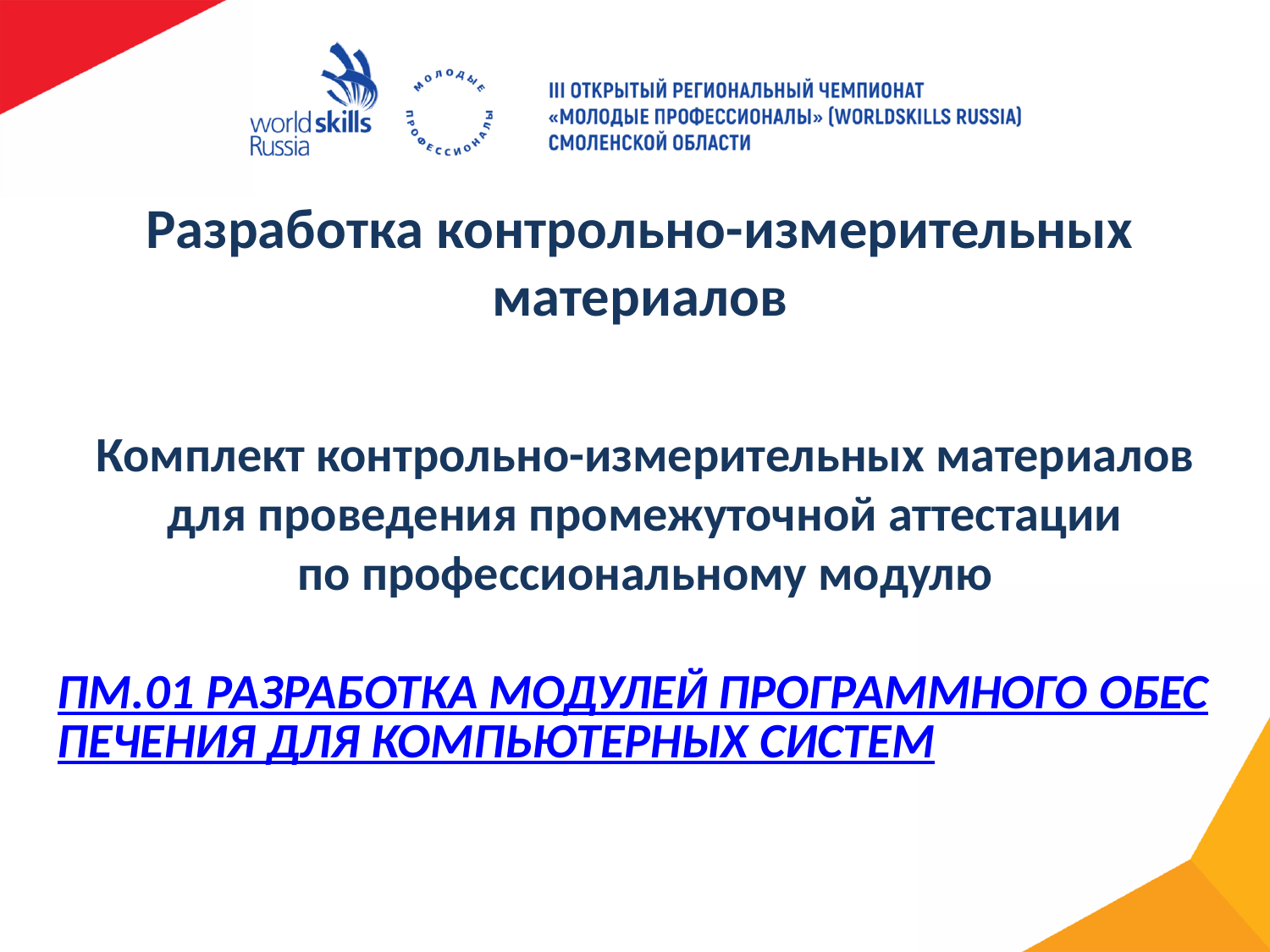

Разработка контрольно-измерительных материалов
Комплект контрольно-измерительных материалов
 для проведения промежуточной аттестации
по профессиональному модулю

ПМ.01 РАЗРАБОТКА МОДУЛЕЙ ПРОГРАММНОГО ОБЕСПЕЧЕНИЯ ДЛЯ КОМПЬЮТЕРНЫХ СИСТЕМ